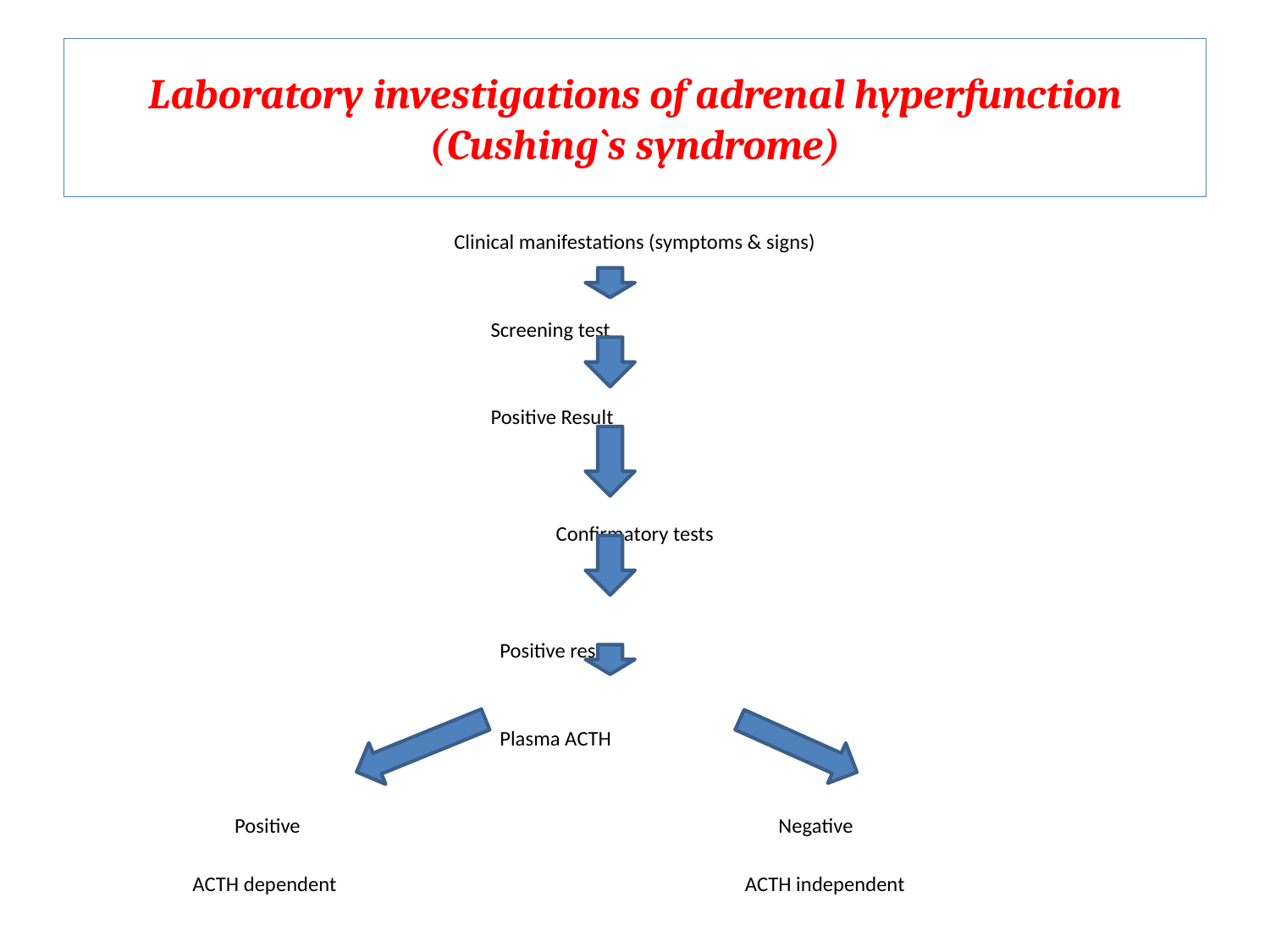

# Laboratory investigations of adrenal hyperfunction (Cushing`s syndrome)
Clinical manifestations (symptoms & signs)

                                                                                         Screening test

                                                                                         Positive Result

Confirmatory tests

                                                                                           Positive result

                                                                                           Plasma ACTH

                                  Positive                                                                                                       Negative

                         ACTH dependent                                                                                        ACTH independent